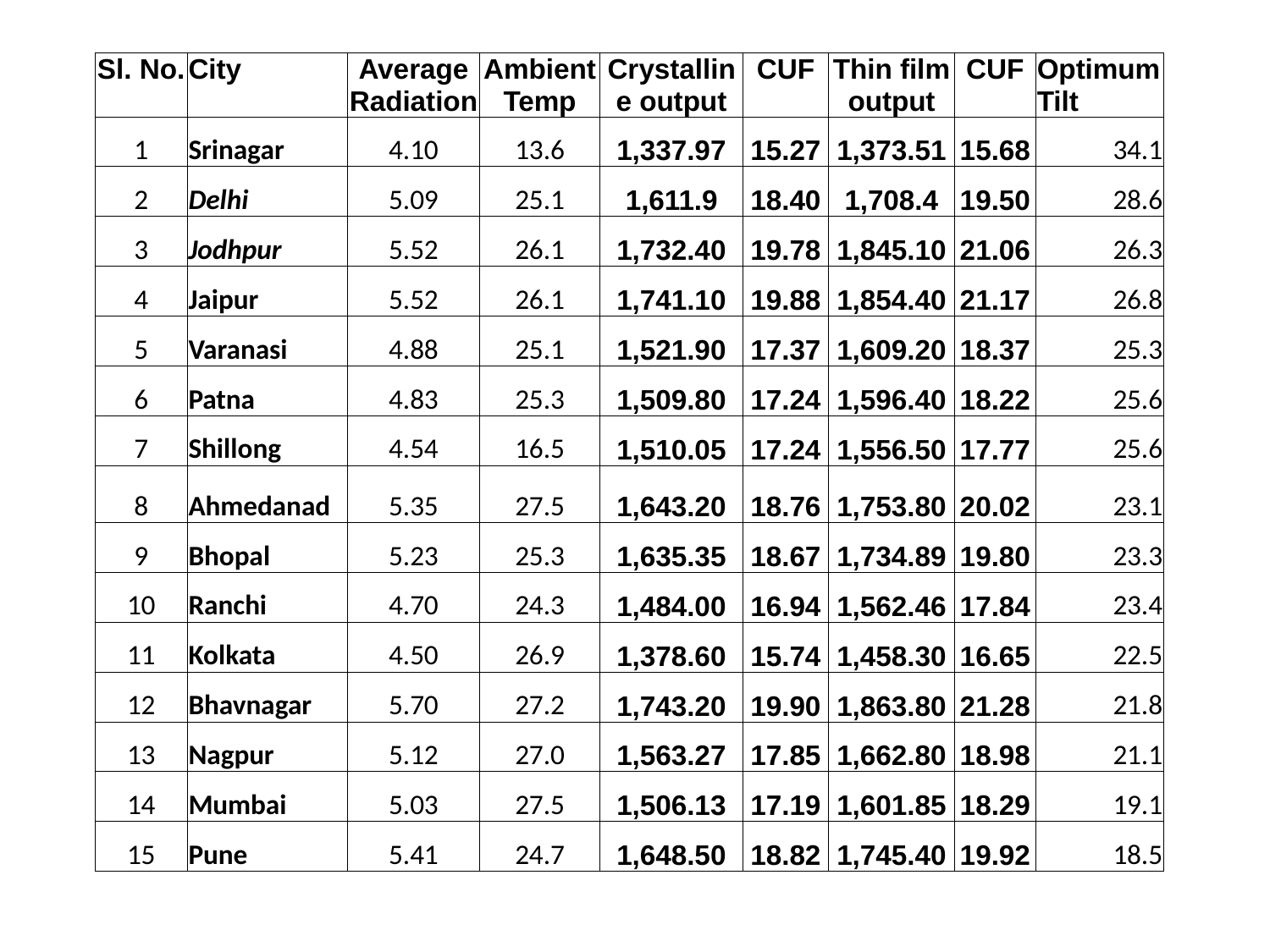

| Sl. No. | City | Average Radiation | Ambient Temp | Crystalline output | CUF | Thin film output | CUF | Optimum Tilt |
| --- | --- | --- | --- | --- | --- | --- | --- | --- |
| 1 | Srinagar | 4.10 | 13.6 | 1,337.97 | 15.27 | 1,373.51 | 15.68 | 34.1 |
| 2 | Delhi | 5.09 | 25.1 | 1,611.9 | 18.40 | 1,708.4 | 19.50 | 28.6 |
| 3 | Jodhpur | 5.52 | 26.1 | 1,732.40 | 19.78 | 1,845.10 | 21.06 | 26.3 |
| 4 | Jaipur | 5.52 | 26.1 | 1,741.10 | 19.88 | 1,854.40 | 21.17 | 26.8 |
| 5 | Varanasi | 4.88 | 25.1 | 1,521.90 | 17.37 | 1,609.20 | 18.37 | 25.3 |
| 6 | Patna | 4.83 | 25.3 | 1,509.80 | 17.24 | 1,596.40 | 18.22 | 25.6 |
| 7 | Shillong | 4.54 | 16.5 | 1,510.05 | 17.24 | 1,556.50 | 17.77 | 25.6 |
| 8 | Ahmedanad | 5.35 | 27.5 | 1,643.20 | 18.76 | 1,753.80 | 20.02 | 23.1 |
| 9 | Bhopal | 5.23 | 25.3 | 1,635.35 | 18.67 | 1,734.89 | 19.80 | 23.3 |
| 10 | Ranchi | 4.70 | 24.3 | 1,484.00 | 16.94 | 1,562.46 | 17.84 | 23.4 |
| 11 | Kolkata | 4.50 | 26.9 | 1,378.60 | 15.74 | 1,458.30 | 16.65 | 22.5 |
| 12 | Bhavnagar | 5.70 | 27.2 | 1,743.20 | 19.90 | 1,863.80 | 21.28 | 21.8 |
| 13 | Nagpur | 5.12 | 27.0 | 1,563.27 | 17.85 | 1,662.80 | 18.98 | 21.1 |
| 14 | Mumbai | 5.03 | 27.5 | 1,506.13 | 17.19 | 1,601.85 | 18.29 | 19.1 |
| 15 | Pune | 5.41 | 24.7 | 1,648.50 | 18.82 | 1,745.40 | 19.92 | 18.5 |